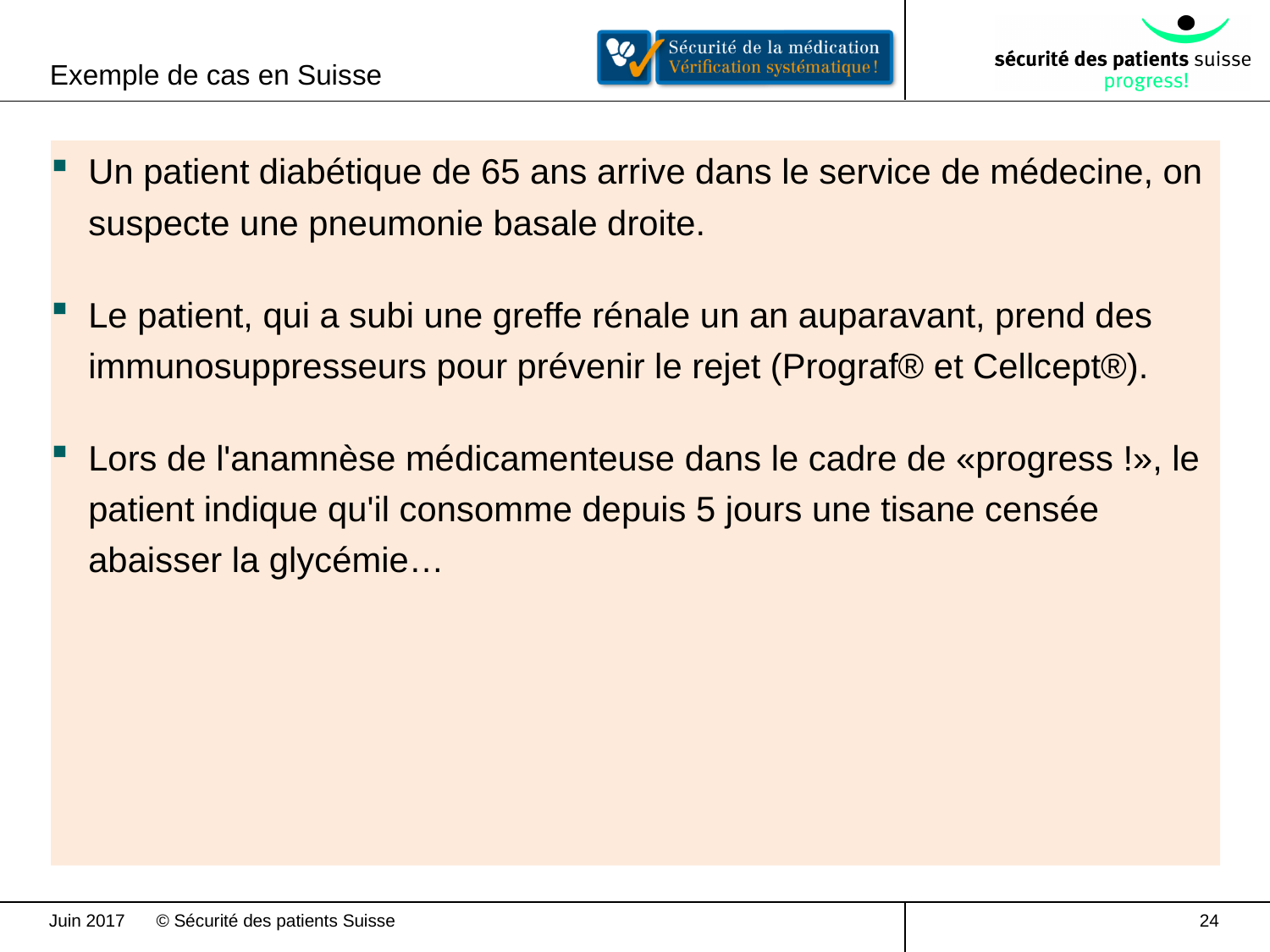

Exemple de cas en Suisse
Un patient diabétique de 65 ans arrive dans le service de médecine, on suspecte une pneumonie basale droite.

Le patient, qui a subi une greffe rénale un an auparavant, prend des immunosuppresseurs pour prévenir le rejet (Prograf® et Cellcept®).

Lors de l'anamnèse médicamenteuse dans le cadre de «progress !», le patient indique qu'il consomme depuis 5 jours une tisane censée abaisser la glycémie…

Juin 2017
24